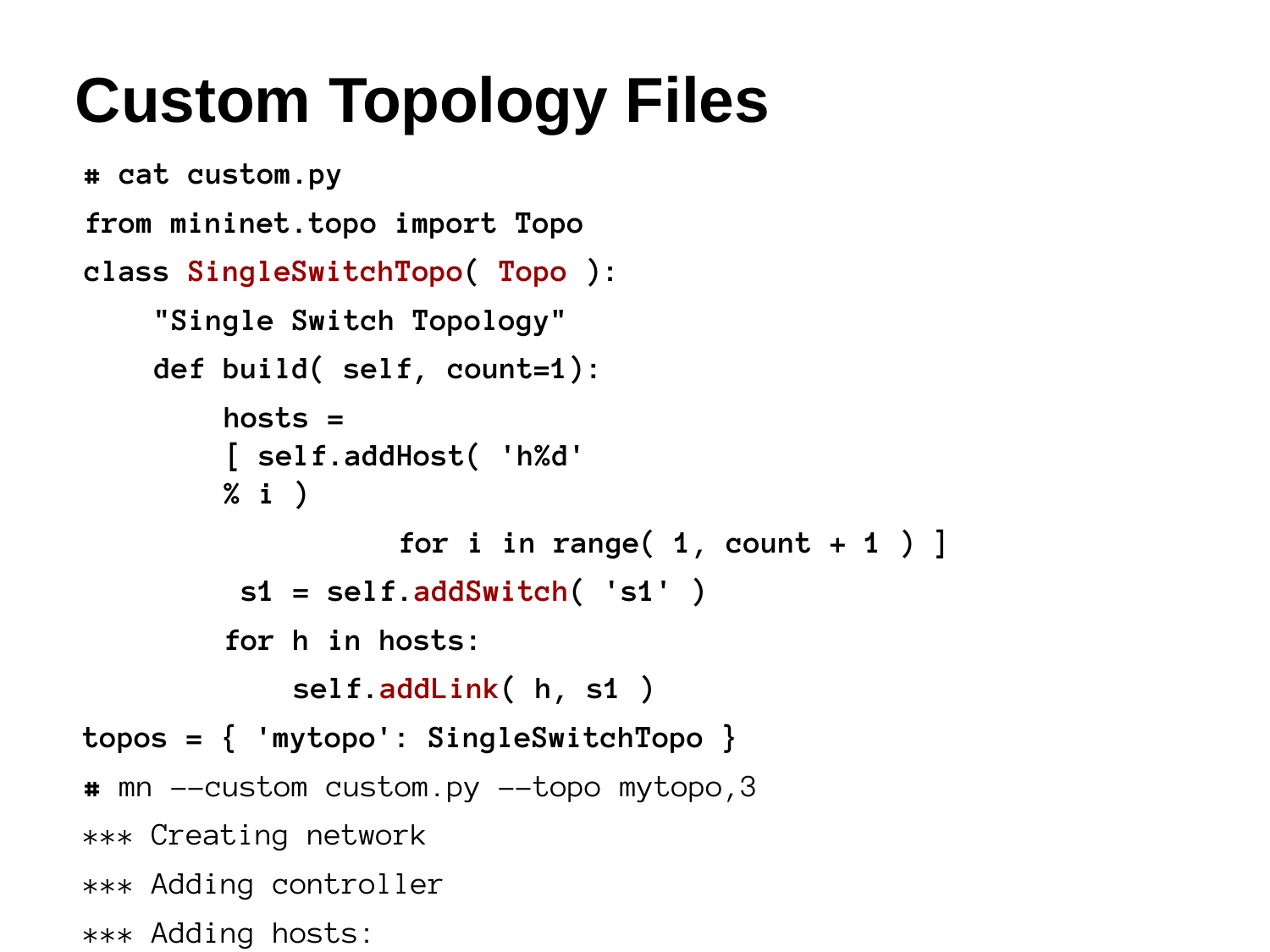

# Custom Topology Files
# cat custom.py
from mininet.topo import Topo  class SingleSwitchTopo( Topo ):
"Single Switch Topology"  def build( self, count=1):
hosts = [ self.addHost( 'h%d' % i )
for i in range( 1, count + 1 ) ]  s1 = self.addSwitch( 's1' )
for h in hosts:  self.addLink( h, s1 )
topos = { 'mytopo': SingleSwitchTopo }  # mn --custom custom.py --topo mytopo,3
*** Creating network
*** Adding controller
*** Adding hosts:  h1 h2 h3